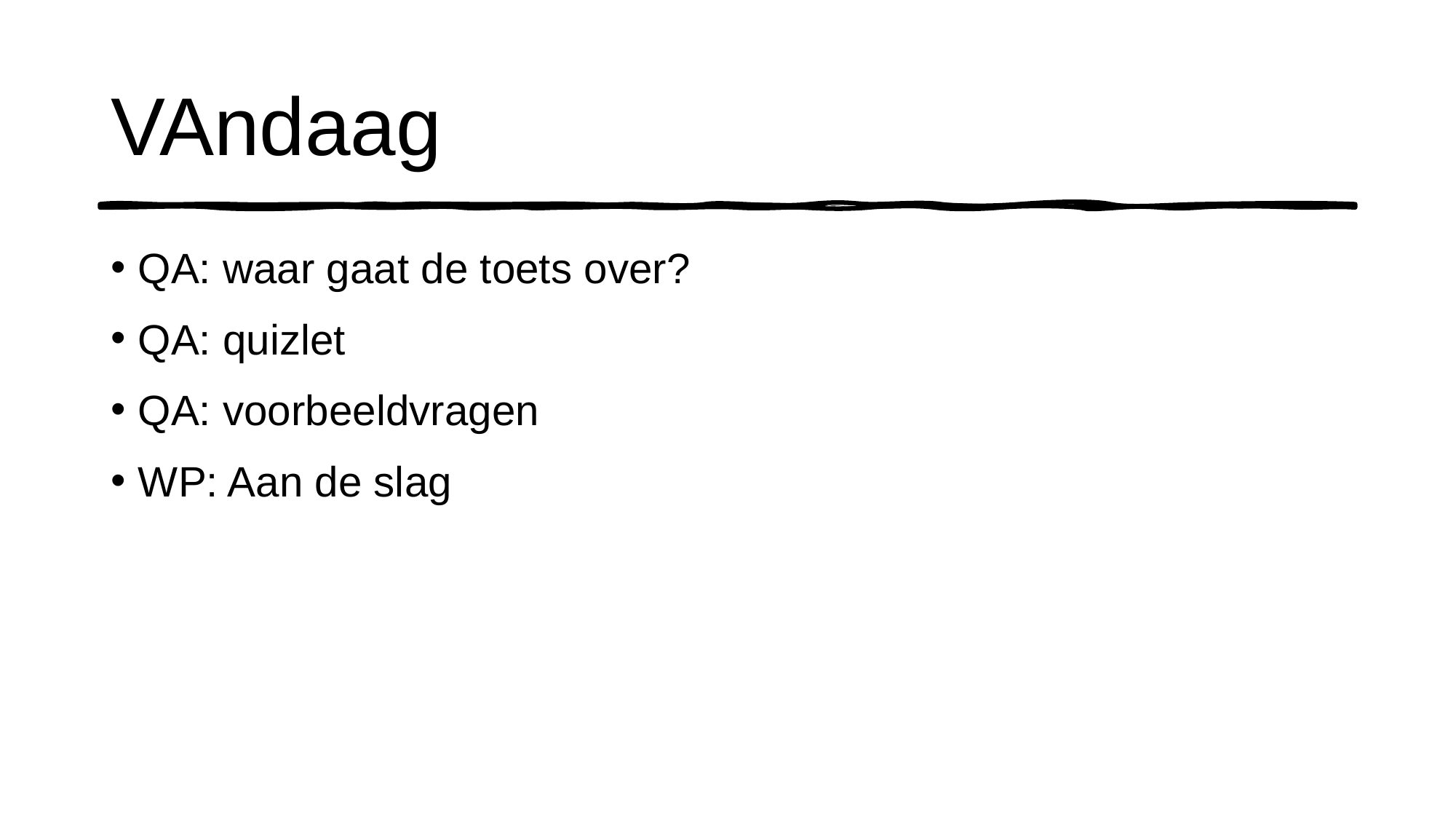

# VAndaag
QA: waar gaat de toets over?
QA: quizlet
QA: voorbeeldvragen
WP: Aan de slag